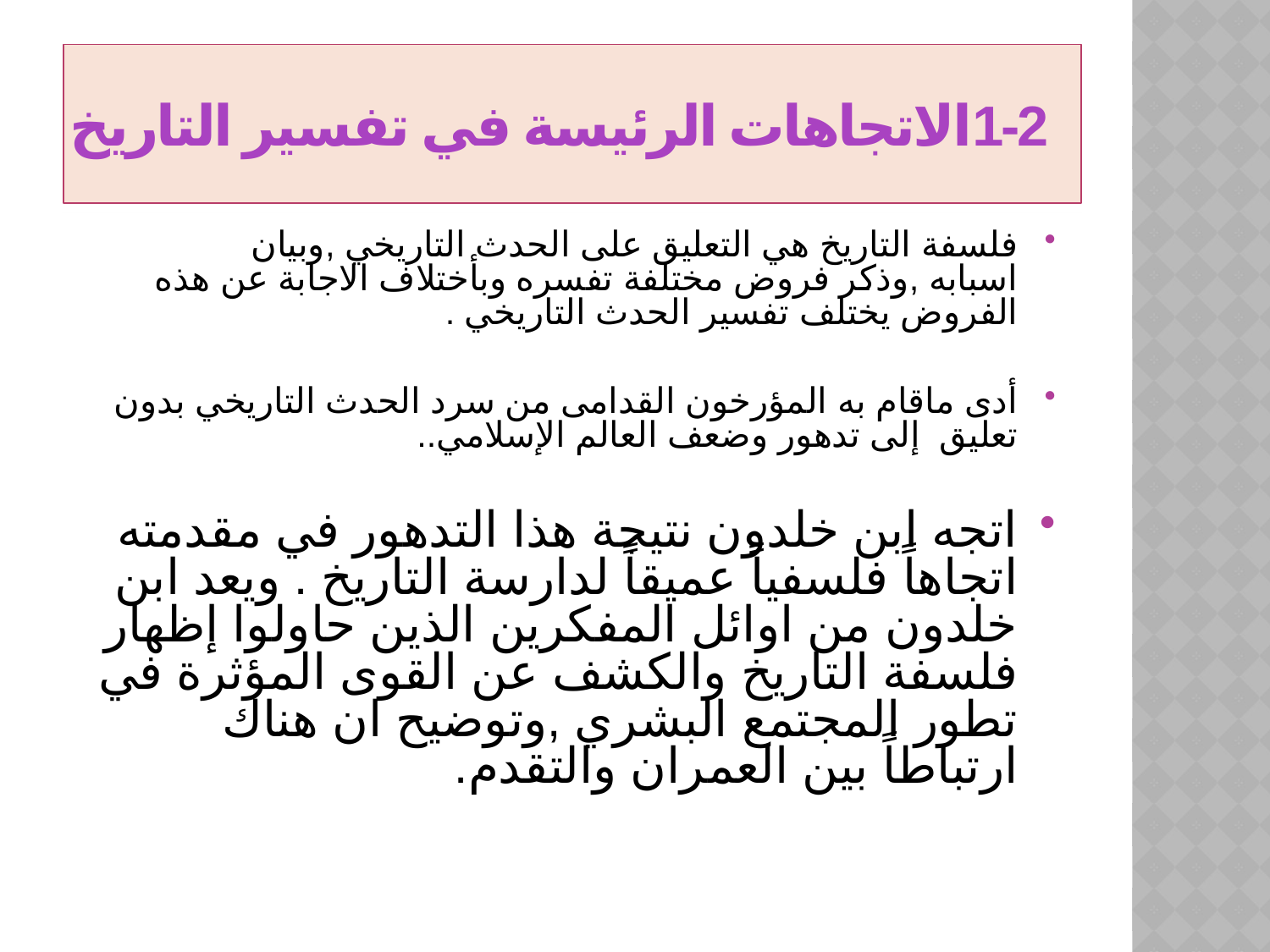

# 1-2الاتجاهات الرئيسة في تفسير التاريخ
فلسفة التاريخ هي التعليق على الحدث التاريخي ,وبيان اسبابه ,وذكر فروض مختلفة تفسره وبأختلاف الاجابة عن هذه الفروض يختلف تفسير الحدث التاريخي .

أدى ماقام به المؤرخون القدامى من سرد الحدث التاريخي بدون تعليق  إلى تدهور وضعف العالم الإسلامي..

اتجه ابن خلدون نتيجة هذا التدهور في مقدمته اتجاهاً فلسفياً عميقاً لدارسة التاريخ . ويعد ابن خلدون من اوائل المفكرين الذين حاولوا إظهار فلسفة التاريخ والكشف عن القوى المؤثرة في تطور المجتمع البشري ,وتوضيح ان هناك ارتباطاً بين العمران والتقدم.